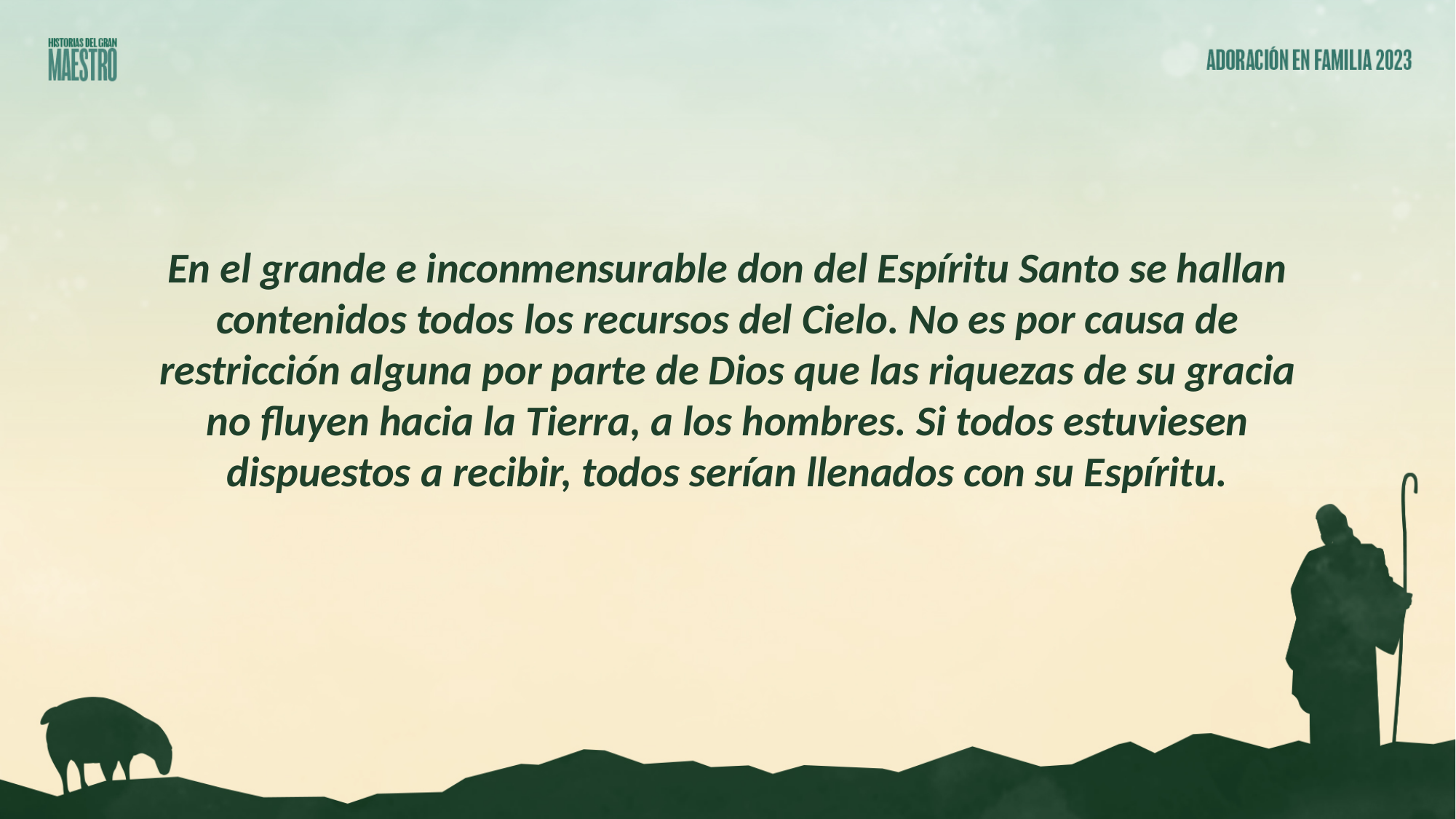

En el grande e inconmensurable don del Espíritu Santo se hallan contenidos todos los recursos del Cielo. No es por causa de restricción alguna por parte de Dios que las riquezas de su gracia no fluyen hacia la Tierra, a los hombres. Si todos estuviesen dispuestos a recibir, todos serían llenados con su Espíritu.